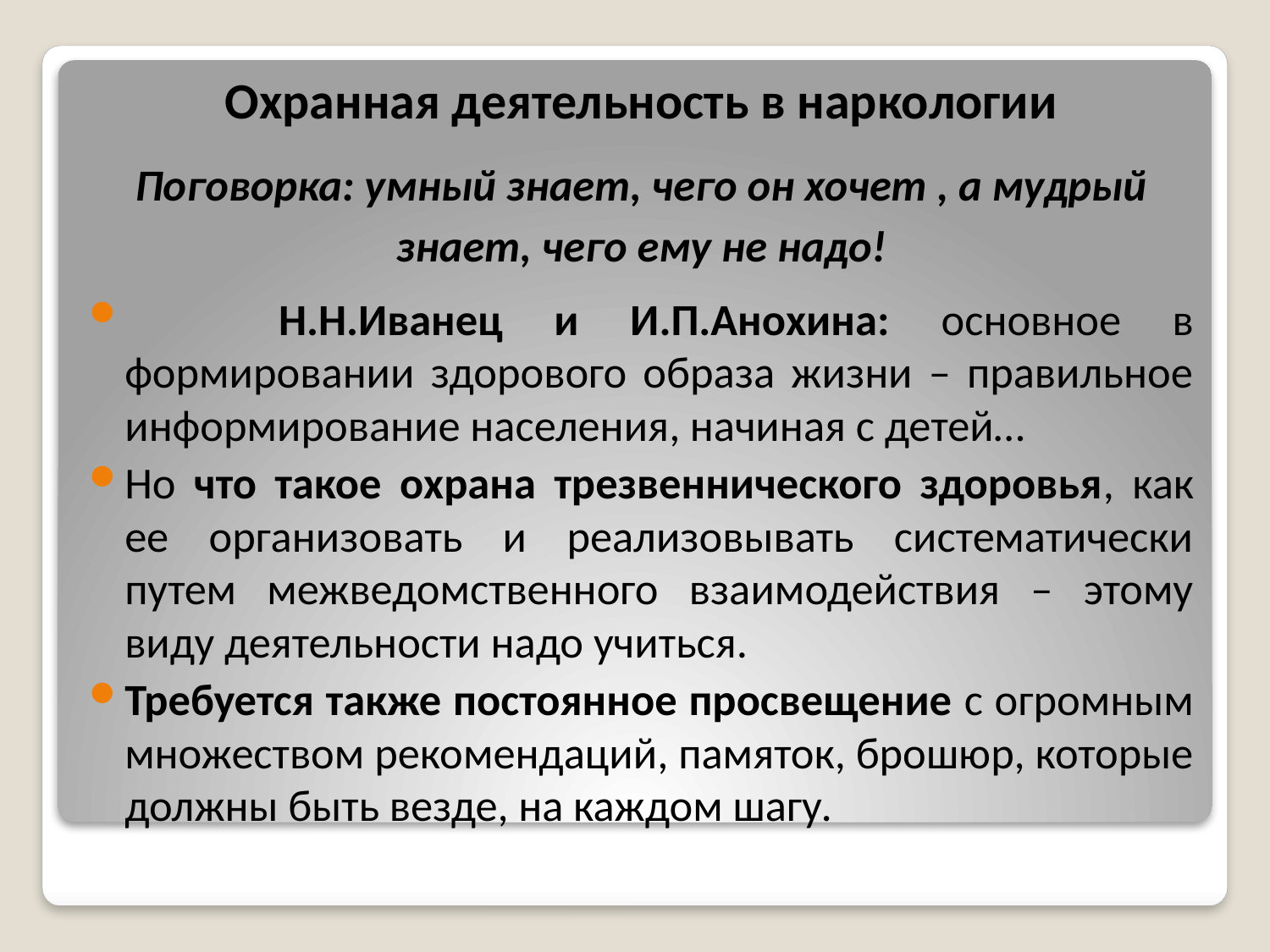

Охранная деятельность в наркологии
Поговорка: умный знает, чего он хочет , а мудрый знает, чего ему не надо!
   Н.Н.Иванец и И.П.Анохина: основное в формировании здорового образа жизни – правильное информирование населения, начиная с детей…
Но что такое охрана трезвеннического здоровья, как ее организовать и реализовывать систематически путем межведомственного взаимодействия – этому виду деятельности надо учиться.
Требуется также постоянное просвещение с огромным множеством рекомендаций, памяток, брошюр, которые должны быть везде, на каждом шагу.